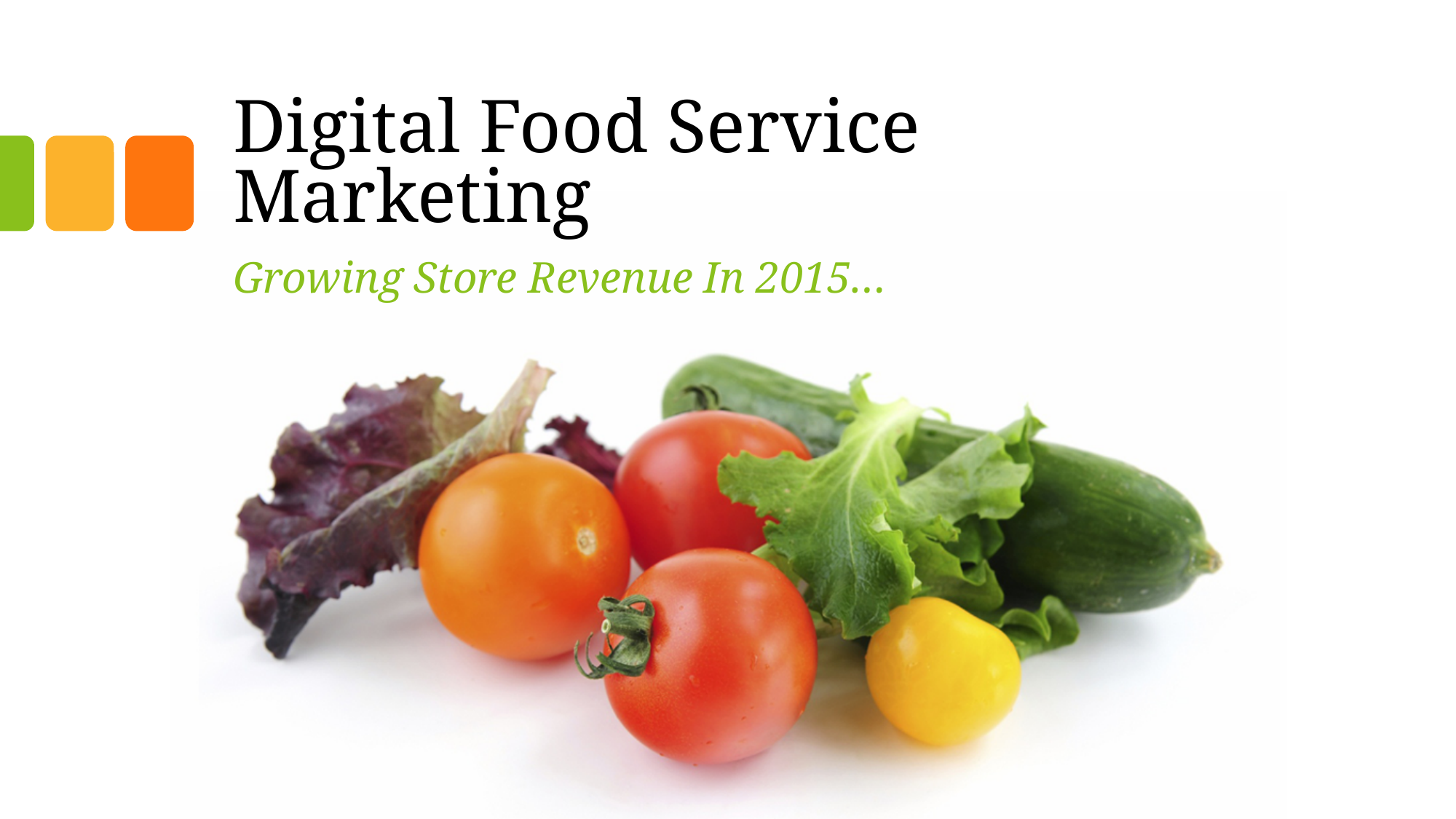

# Digital Food Service Marketing
Growing Store Revenue In 2015…